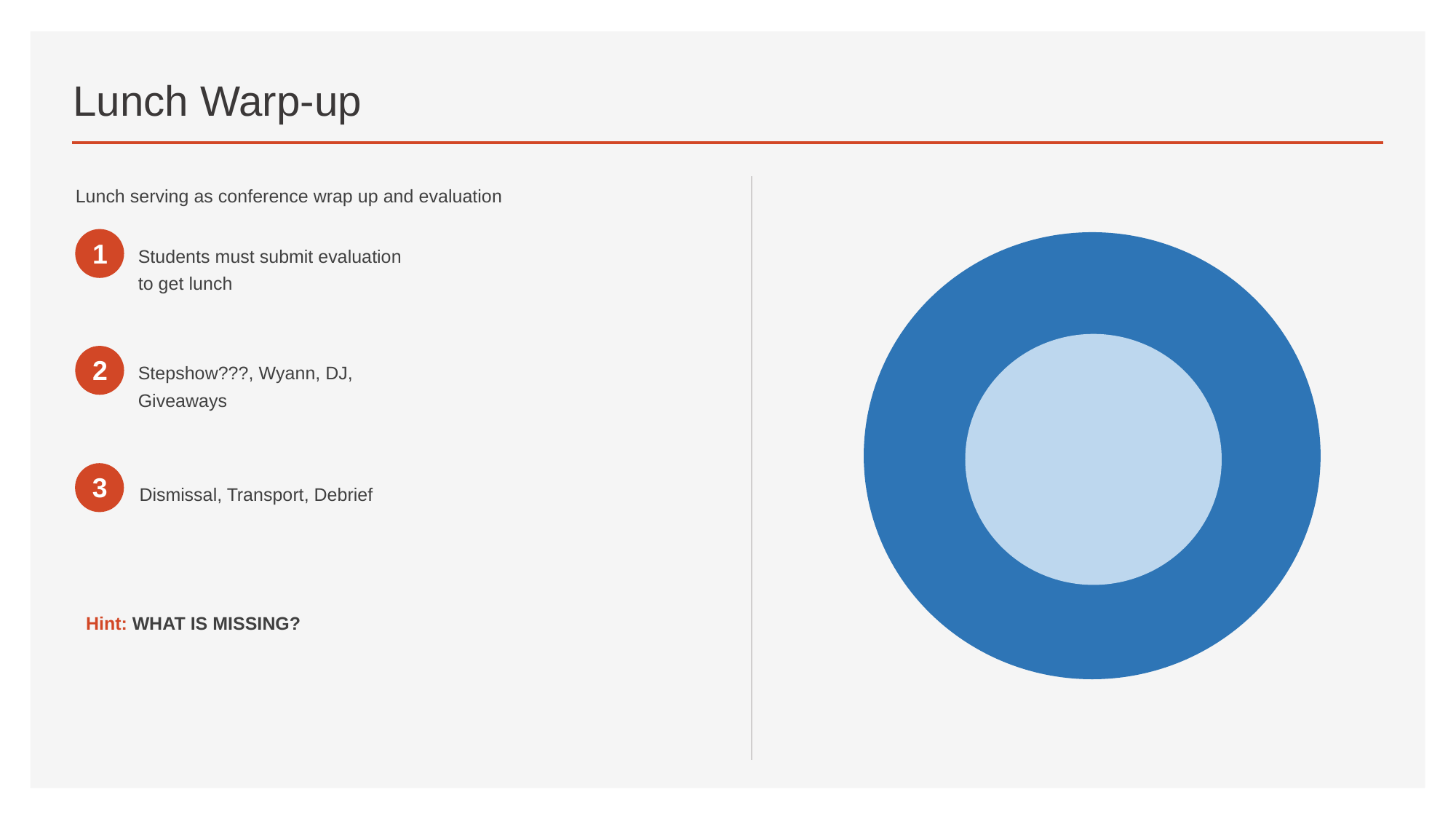

# Lunch Warp-up
Lunch serving as conference wrap up and evaluation

1

Students must submit evaluation to get lunch

2
Stepshow???, Wyann, DJ, Giveaways

3
Dismissal, Transport, Debrief
Hint: WHAT IS MISSING?